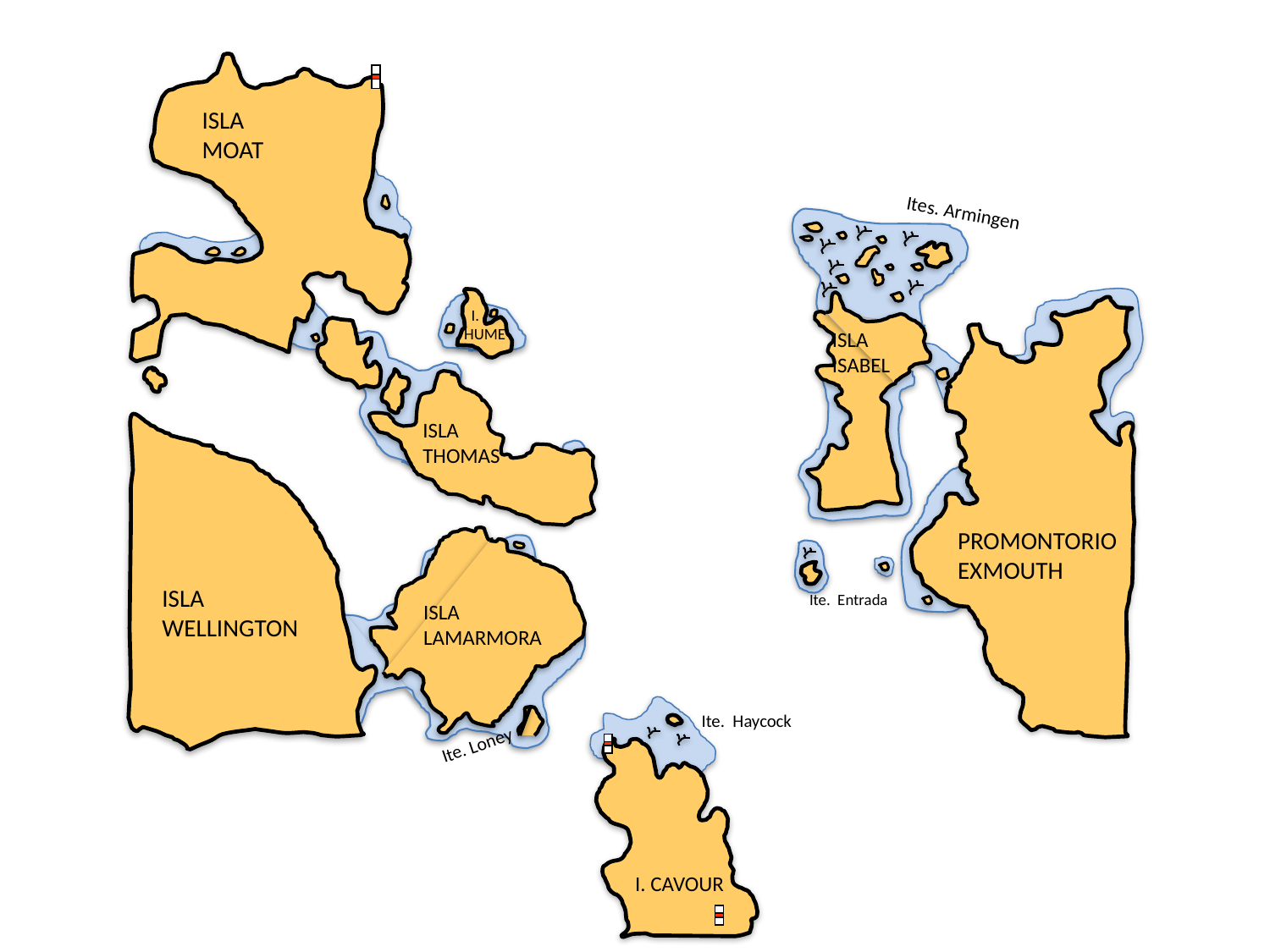

ISLA MOAT

Ites. Armingen

  I.
HUME

ISLA
ISABEL
ISLA LAMARMORA

ISLA
THOMAS

PROMONTORIO
EXMOUTH

ISLA
WELLINGTON
Ite.  Entrada

Ite.  Haycock

Ite. Loney

I. CAVOUR